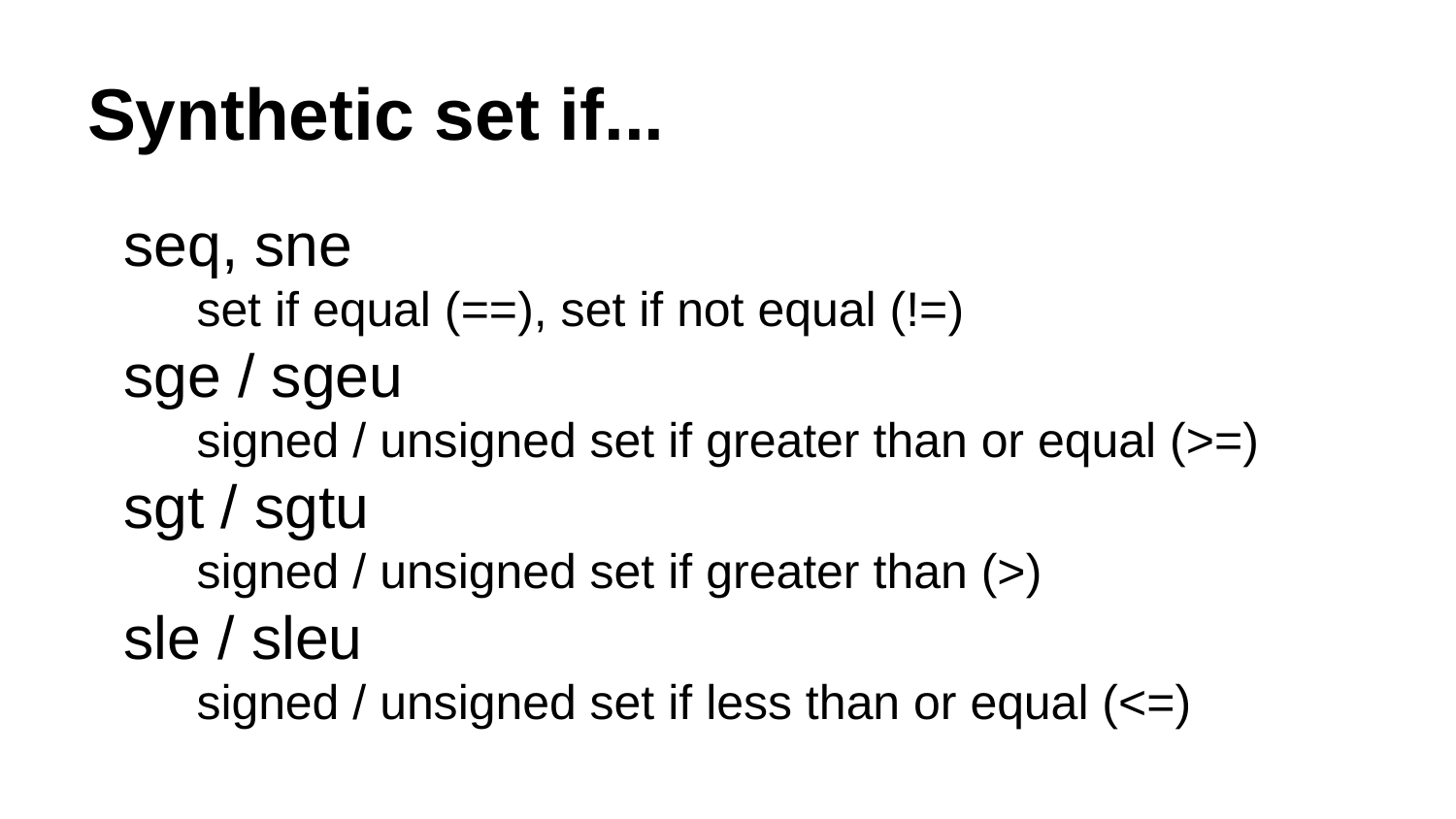

# Synthetic set if...
seq, sne
set if equal (==), set if not equal (!=)
sge / sgeu
signed / unsigned set if greater than or equal (>=)
sgt / sgtu
signed / unsigned set if greater than (>)
sle / sleu
signed / unsigned set if less than or equal (<=)